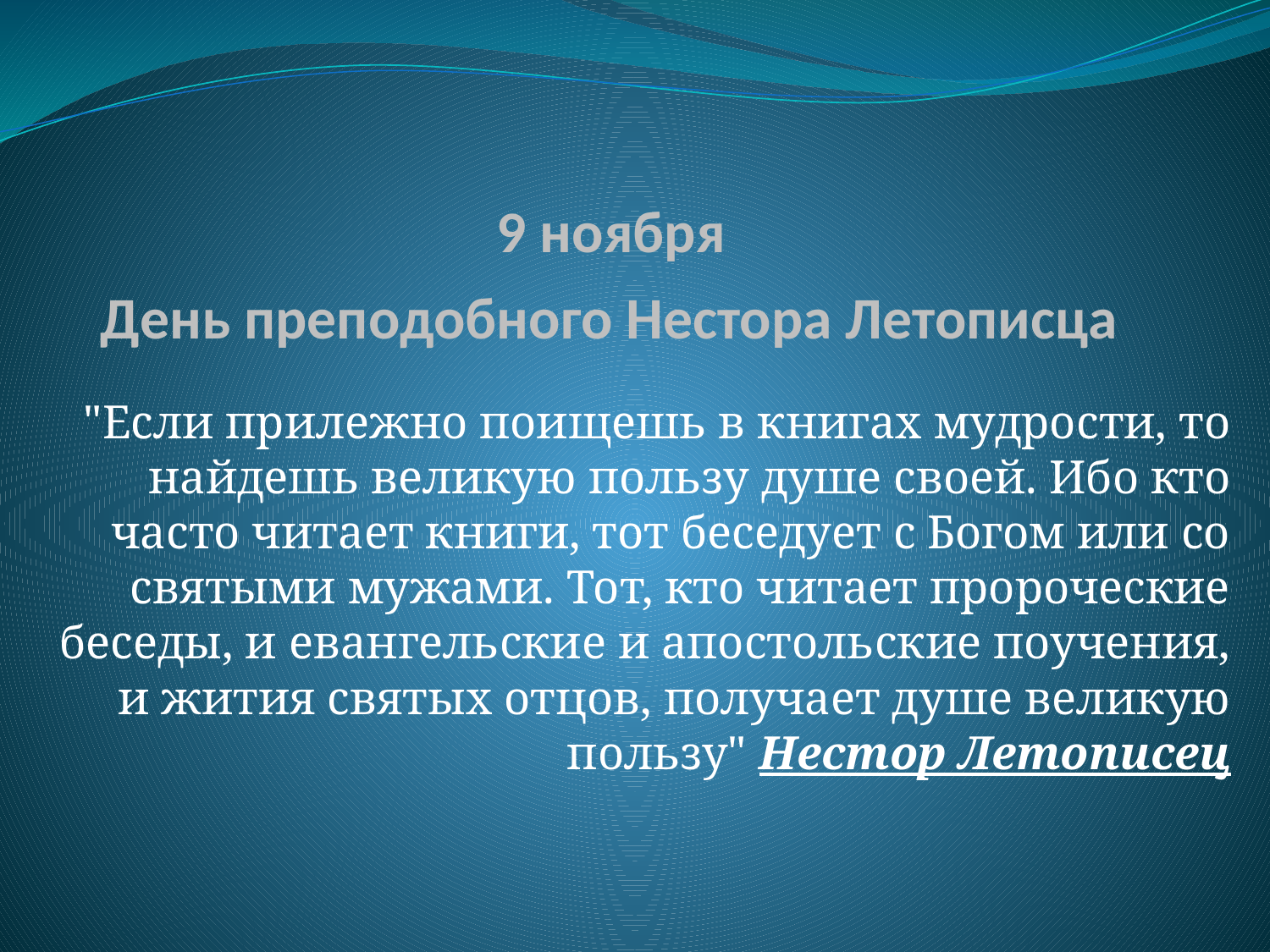

# 9 ноября День преподобного Нестора Летописца
"Если прилежно поищешь в книгах мудрости, то найдешь великую пользу душе своей. Ибо кто часто читает книги, тот беседует с Богом или со святыми мужами. Тот, кто читает пророческие беседы, и евангельские и апостольские поучения, и жития святых отцов, получает душе великую пользу" Нестор Летописец